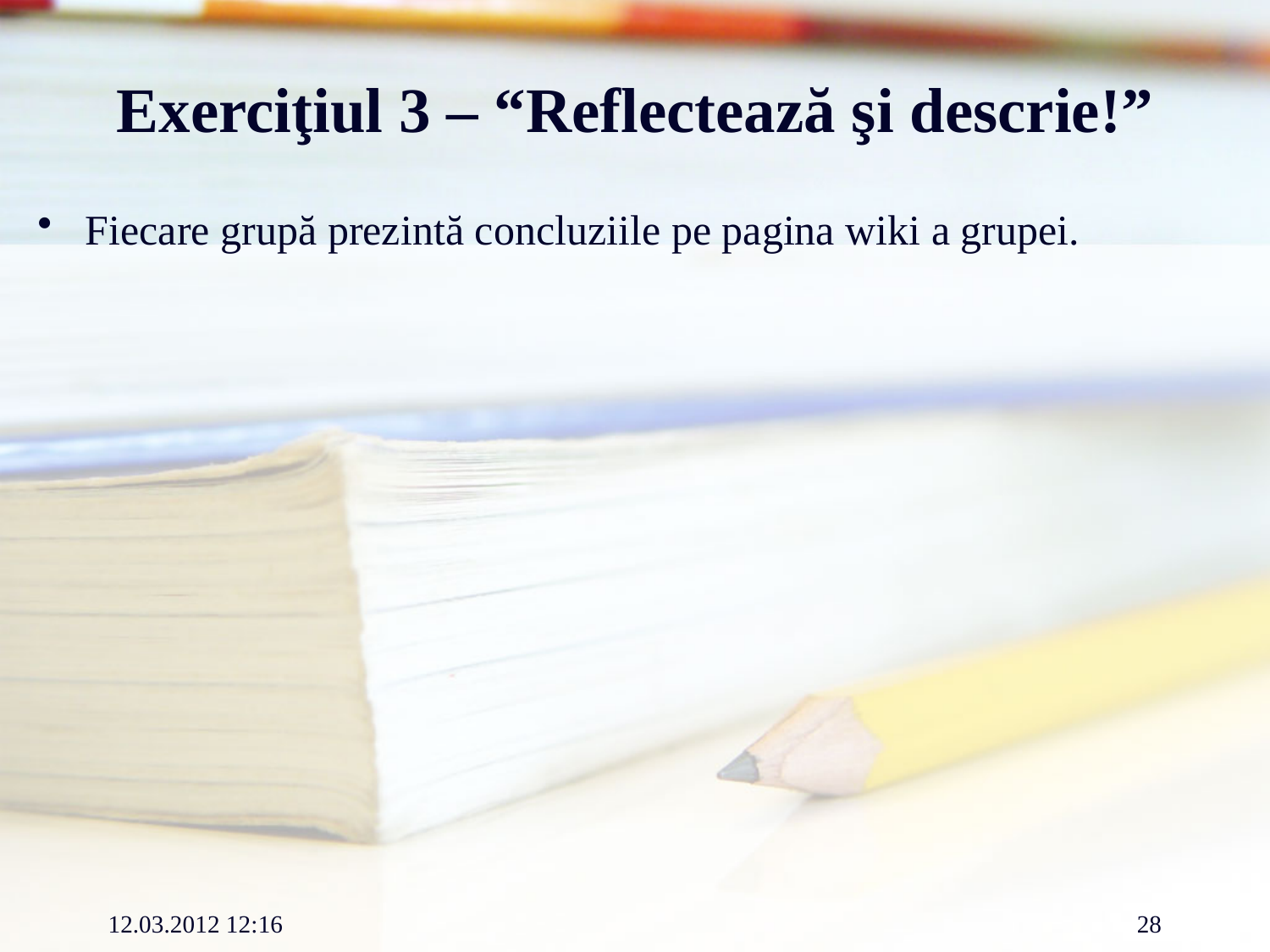

# Exerciţiul 3 – “Reflectează şi descrie!”
Fiecare grupă prezintă concluziile pe pagina wiki a grupei.
12.03.2012 12:16
28